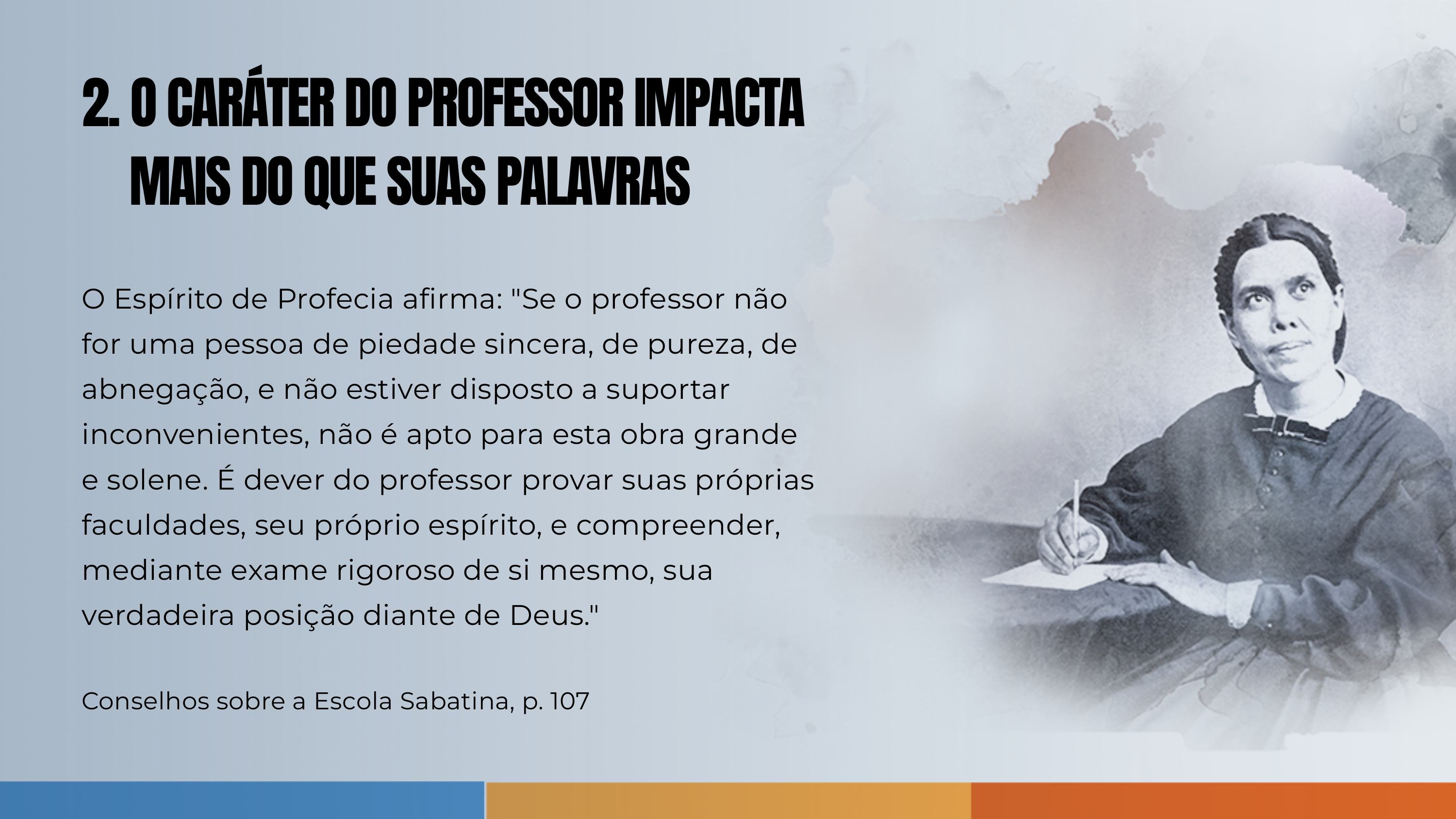

2. O CARÁTER DO PROFESSOR IMPACTA
    MAIS DO QUE SUAS PALAVRAS
O Espírito de Profecia afirma: "Se o professor não for uma pessoa de piedade sincera, de pureza, de abnegação, e não estiver disposto a suportar inconvenientes, não é apto para esta obra grande e solene. É dever do professor provar suas próprias faculdades, seu próprio espírito, e compreender, mediante exame rigoroso de si mesmo, sua verdadeira posição diante de Deus."

Conselhos sobre a Escola Sabatina, p. 107